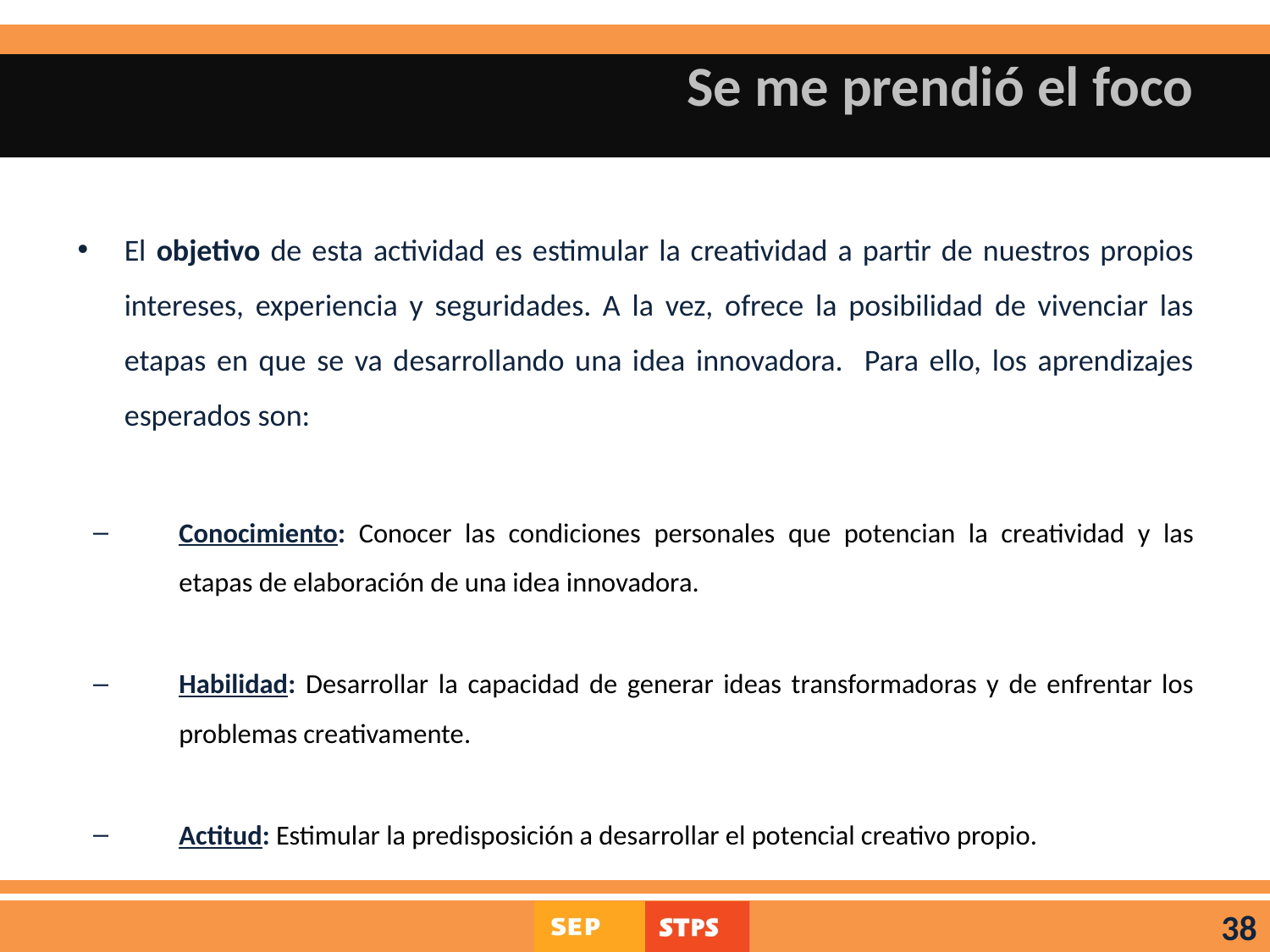

# Se me prendió el foco
El objetivo de esta actividad es estimular la creatividad a partir de nuestros propios intereses, experiencia y seguridades. A la vez, ofrece la posibilidad de vivenciar las etapas en que se va desarrollando una idea innovadora.  Para ello, los aprendizajes esperados son:

Conocimiento: Conocer las condiciones personales que potencian la creatividad y las etapas de elaboración de una idea innovadora.

Habilidad: Desarrollar la capacidad de generar ideas transformadoras y de enfrentar los problemas creativamente.

Actitud: Estimular la predisposición a desarrollar el potencial creativo propio.

38